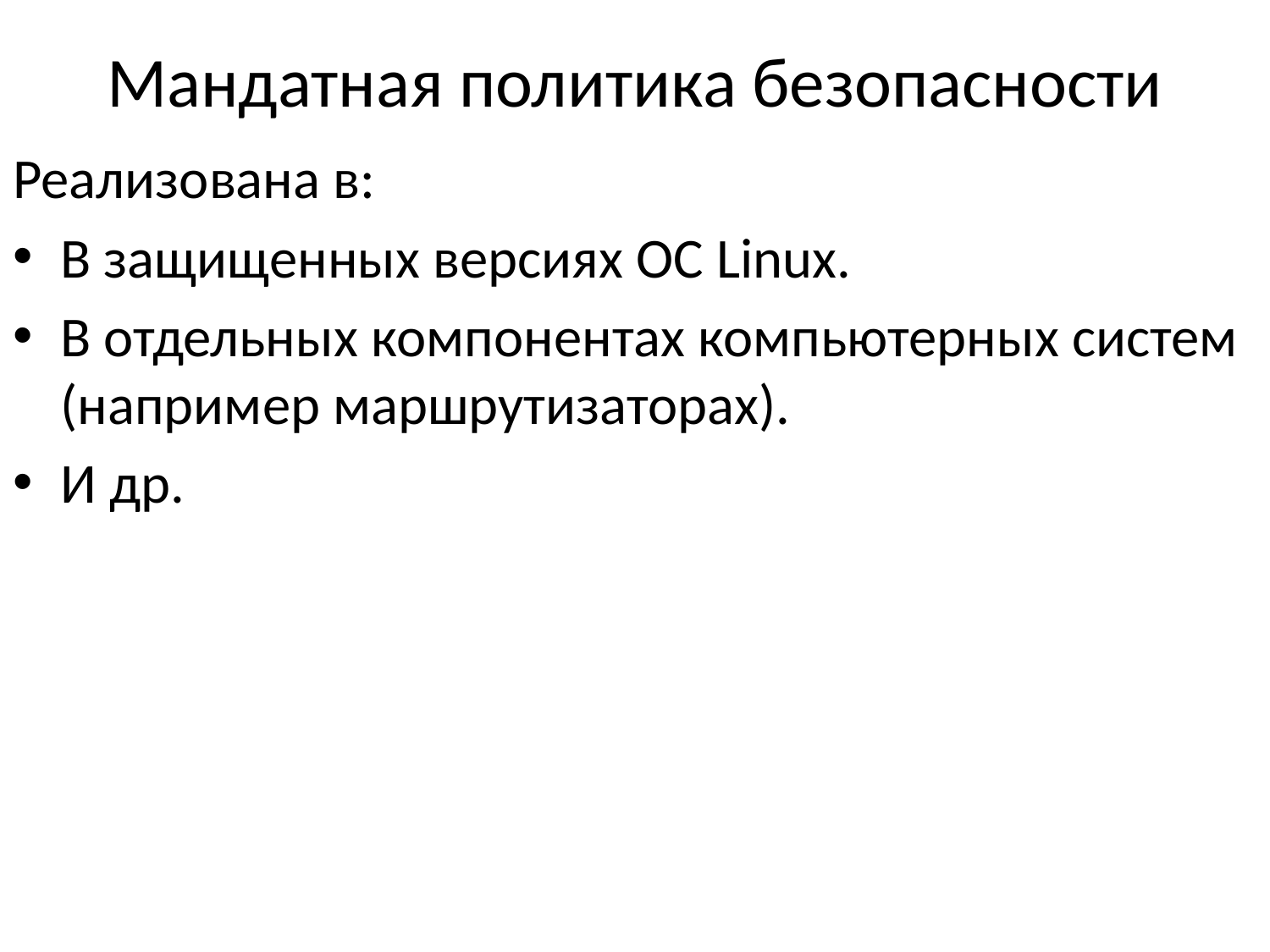

# Мандатная политика безопасности
Реализована в:
В защищенных версиях ОС Linux.
В отдельных компонентах компьютерных систем (например маршрутизаторах).
И др.